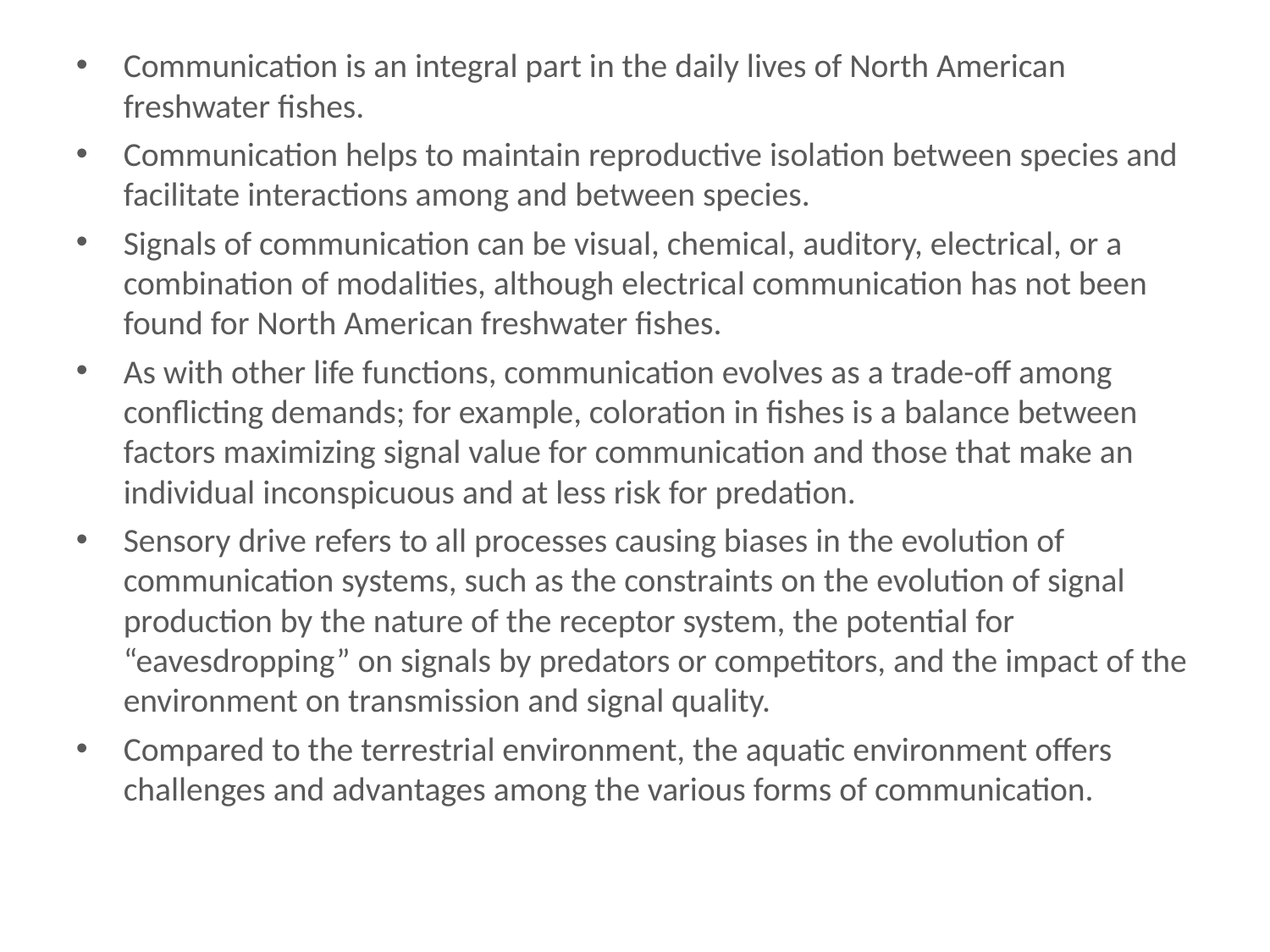

# Communication is an integral part in the daily lives of North American freshw...
Communication is an integral part in the daily lives of North American freshwater fishes.
Communication helps to maintain reproductive isolation between species and facilitate interactions among and between species.
Signals of communication can be visual, chemical, auditory, electrical, or a combination of modalities, although electrical communication has not been found for North American freshwater fishes.
As with other life functions, communication evolves as a trade-off among conflicting demands; for example, coloration in fishes is a balance between factors maximizing signal value for communication and those that make an individual inconspicuous and at less risk for predation.
Sensory drive refers to all processes causing biases in the evolution of communication systems, such as the constraints on the evolution of signal production by the nature of the receptor system, the potential for “eavesdropping” on signals by predators or competitors, and the impact of the environment on transmission and signal quality.
Compared to the terrestrial environment, the aquatic environment offers challenges and advantages among the various forms of communication.